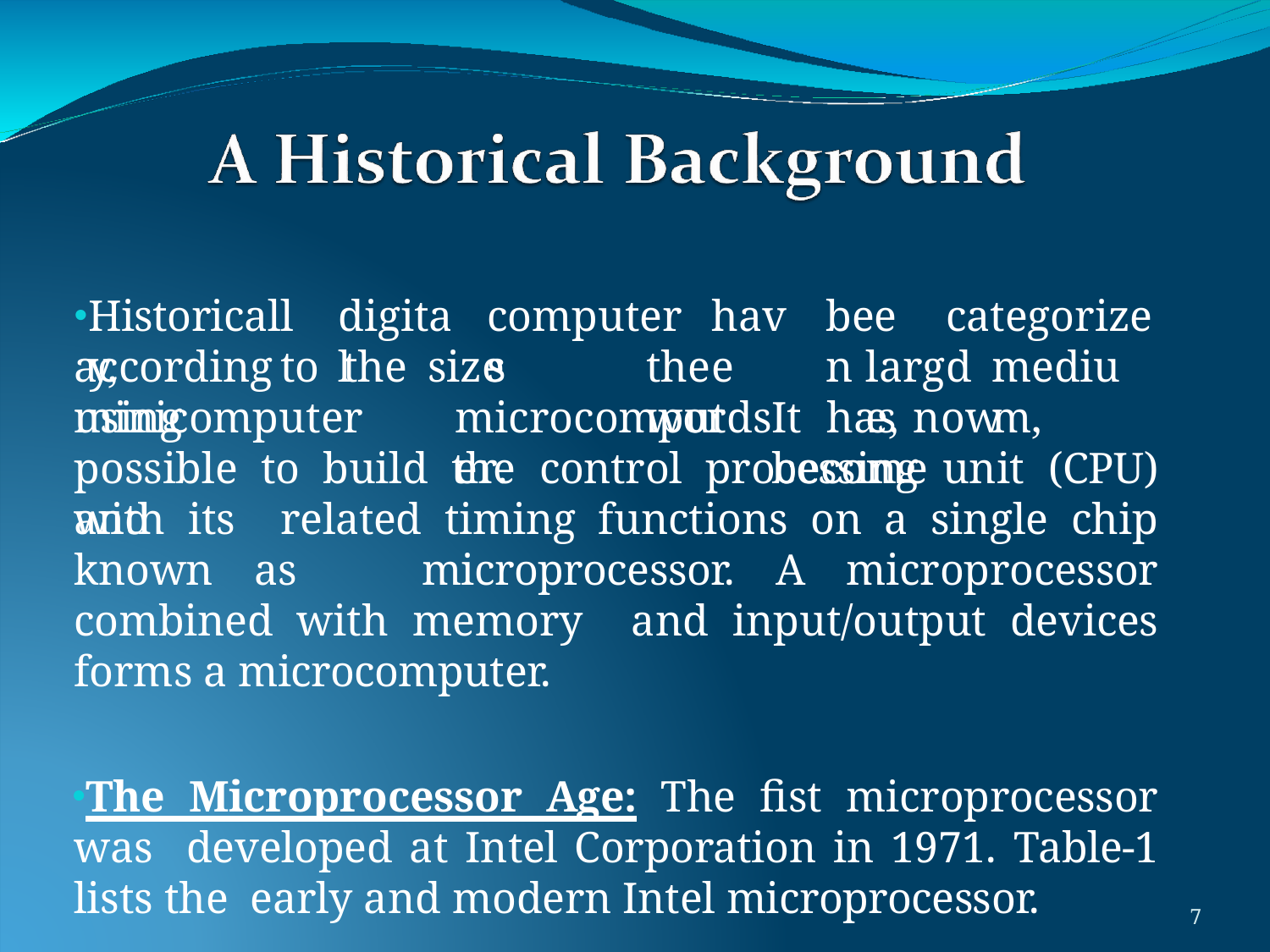

Historically,
digital
computers
have
been
categorized
according	to	the	size	using
the	words
large,
medium,
minicomputer	and
microcomputer.
It	has	now	become
possible to build the control processing unit (CPU) with its  related timing functions on a single chip known as   microprocessor. A microprocessor combined with memory  and input/output devices forms a microcomputer.

The Microprocessor Age: The fist microprocessor was  developed at Intel Corporation in 1971. Table-1 lists the  early and modern Intel microprocessor.
7